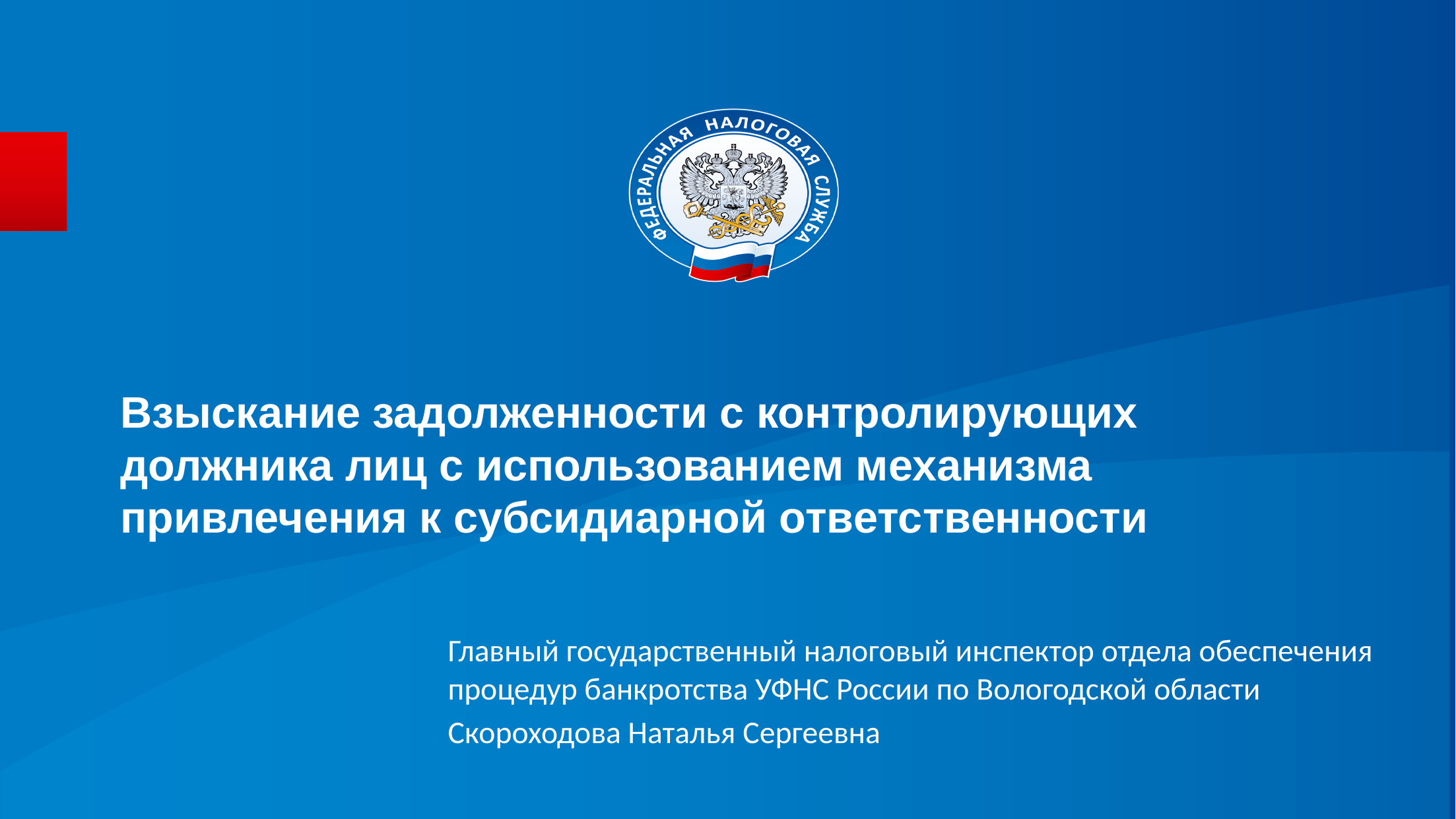

# Взыскание задолженности с контролирующих должника лиц с использованием механизма  привлечения к субсидиарной ответственности

Главный государственный налоговый инспектор отдела обеспечения процедур банкротства УФНС России по Вологодской области
Скороходова Наталья Сергеевна